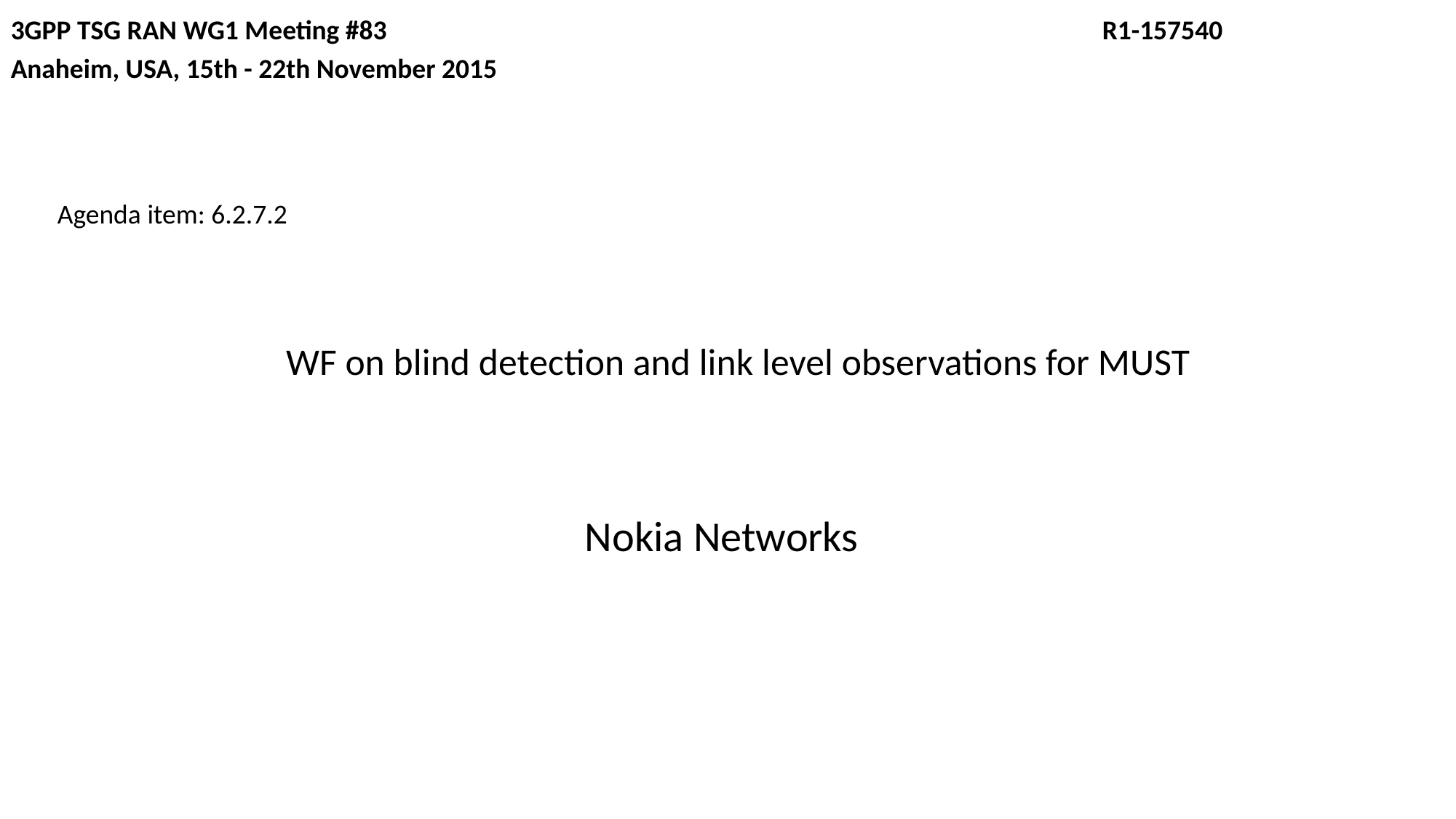

3GPP TSG RAN WG1 Meeting #83	                                               	                             		R1-157540
Anaheim, USA, 15th - 22th November 2015
Agenda item: 6.2.7.2
# WF on blind detection and link level observations for MUST
Nokia Networks